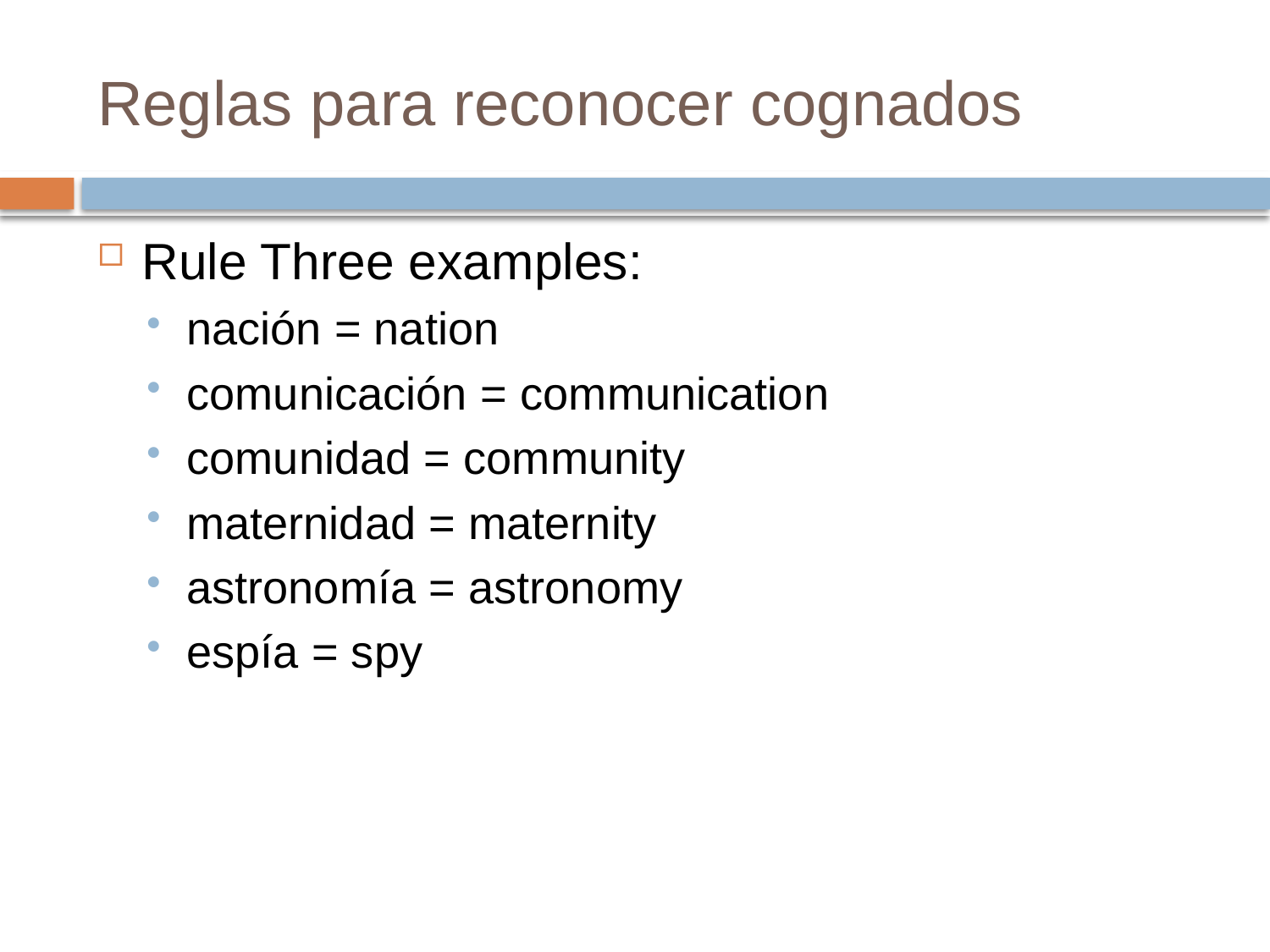

# Reglas para reconocer cognados
Rule Three examples:
nación = nation
comunicación = communication
comunidad = community
maternidad = maternity
astronomía = astronomy
espía = spy